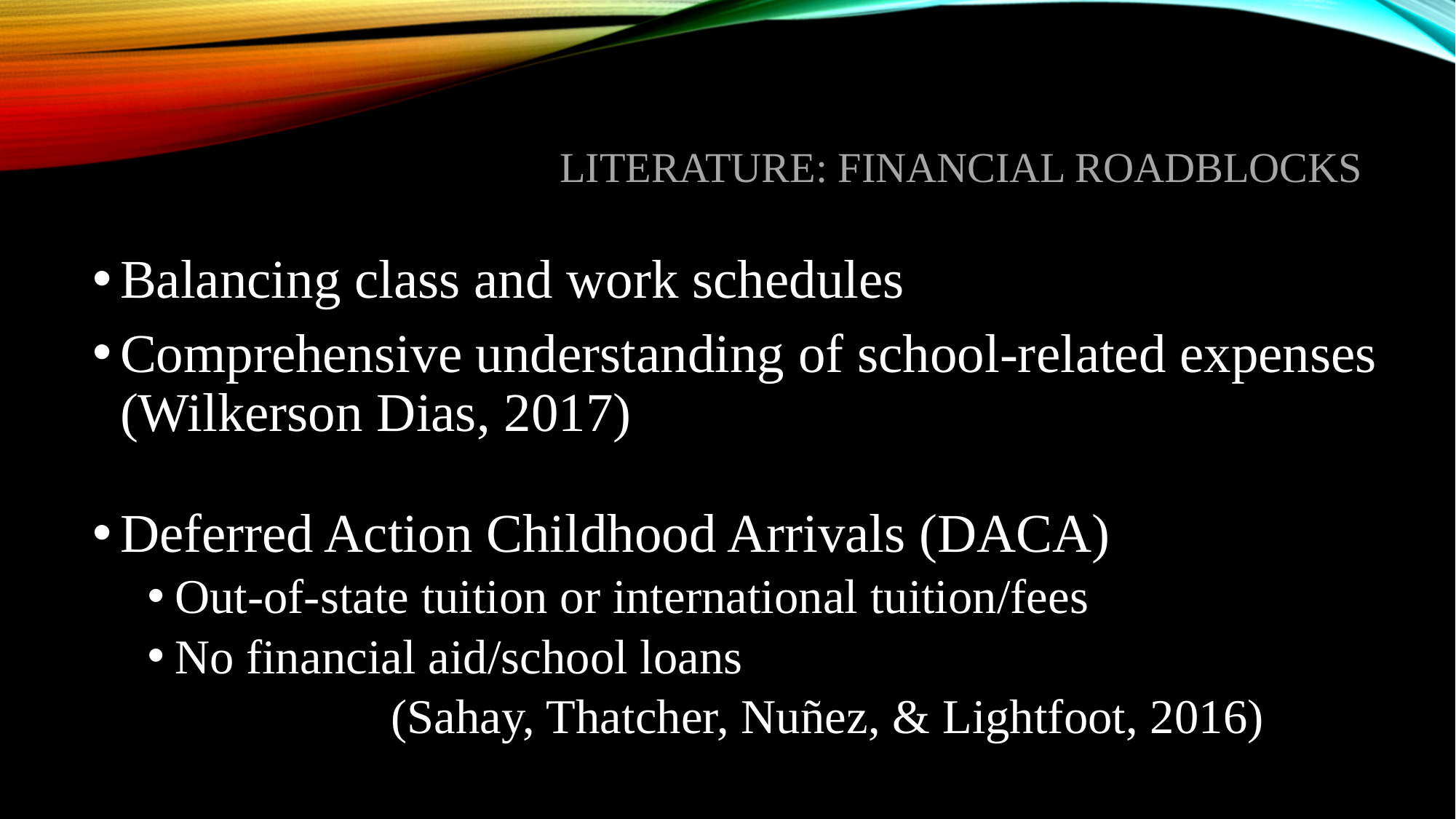

# Literature: Financial roadblocks
Balancing class and work schedules
Comprehensive understanding of school-related expenses (Wilkerson Dias, 2017)

Deferred Action Childhood Arrivals (DACA)
Out-of-state tuition or international tuition/fees
No financial aid/school loans
                    (Sahay, Thatcher, Nuñez, & Lightfoot, 2016)